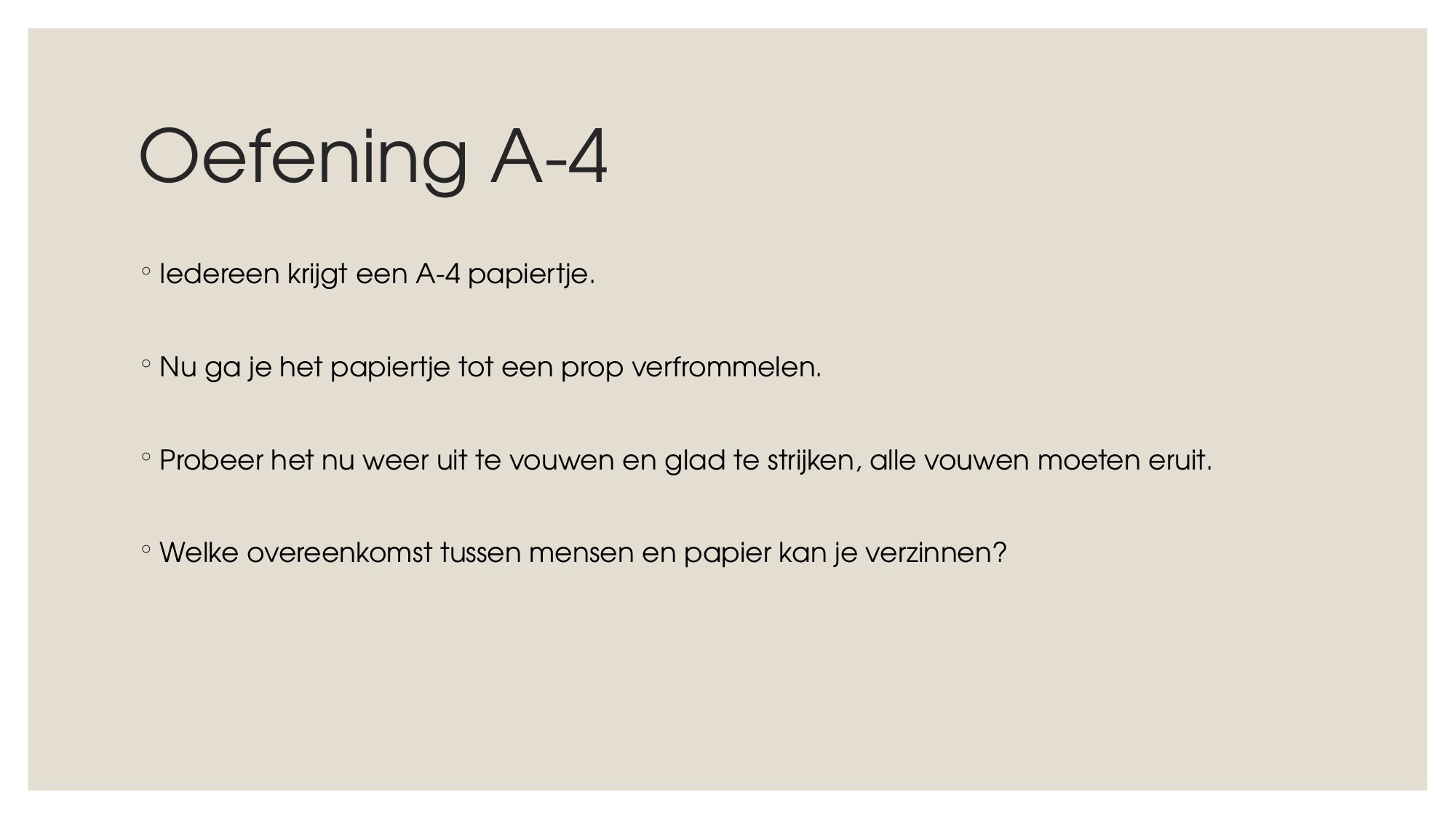

# Oefening A-4
Iedereen krijgt een A-4 papiertje.

Nu ga je het papiertje tot een prop verfrommelen.

Probeer het nu weer uit te vouwen en glad te strijken, alle vouwen moeten eruit.

Welke overeenkomst tussen mensen en papier kan je verzinnen?